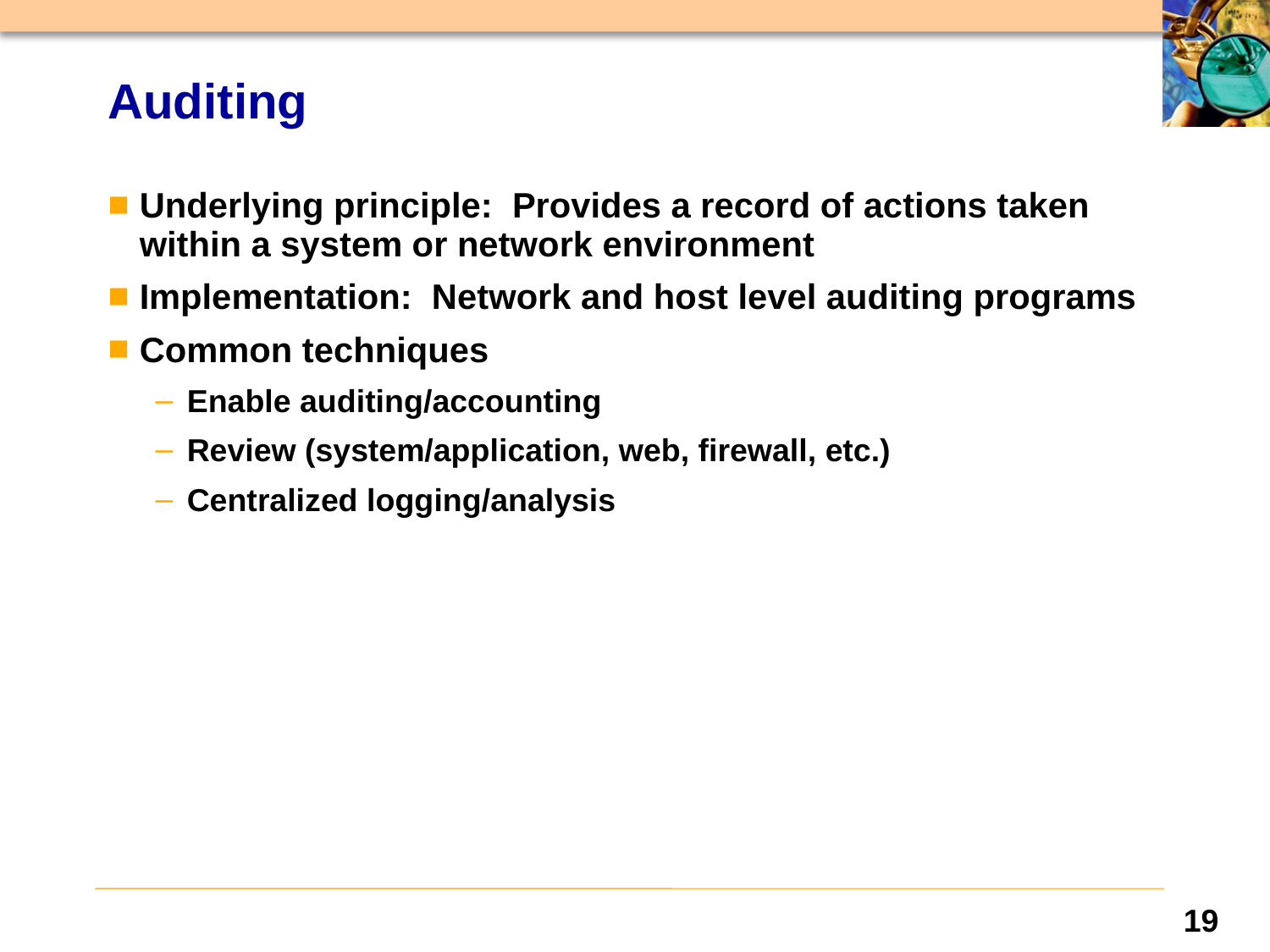

# Auditing
Underlying principle:  Provides a record of actions taken within a system or network environment
Implementation:  Network and host level auditing programs
Common techniques
Enable auditing/accounting
Review (system/application, web, firewall, etc.)
Centralized logging/analysis